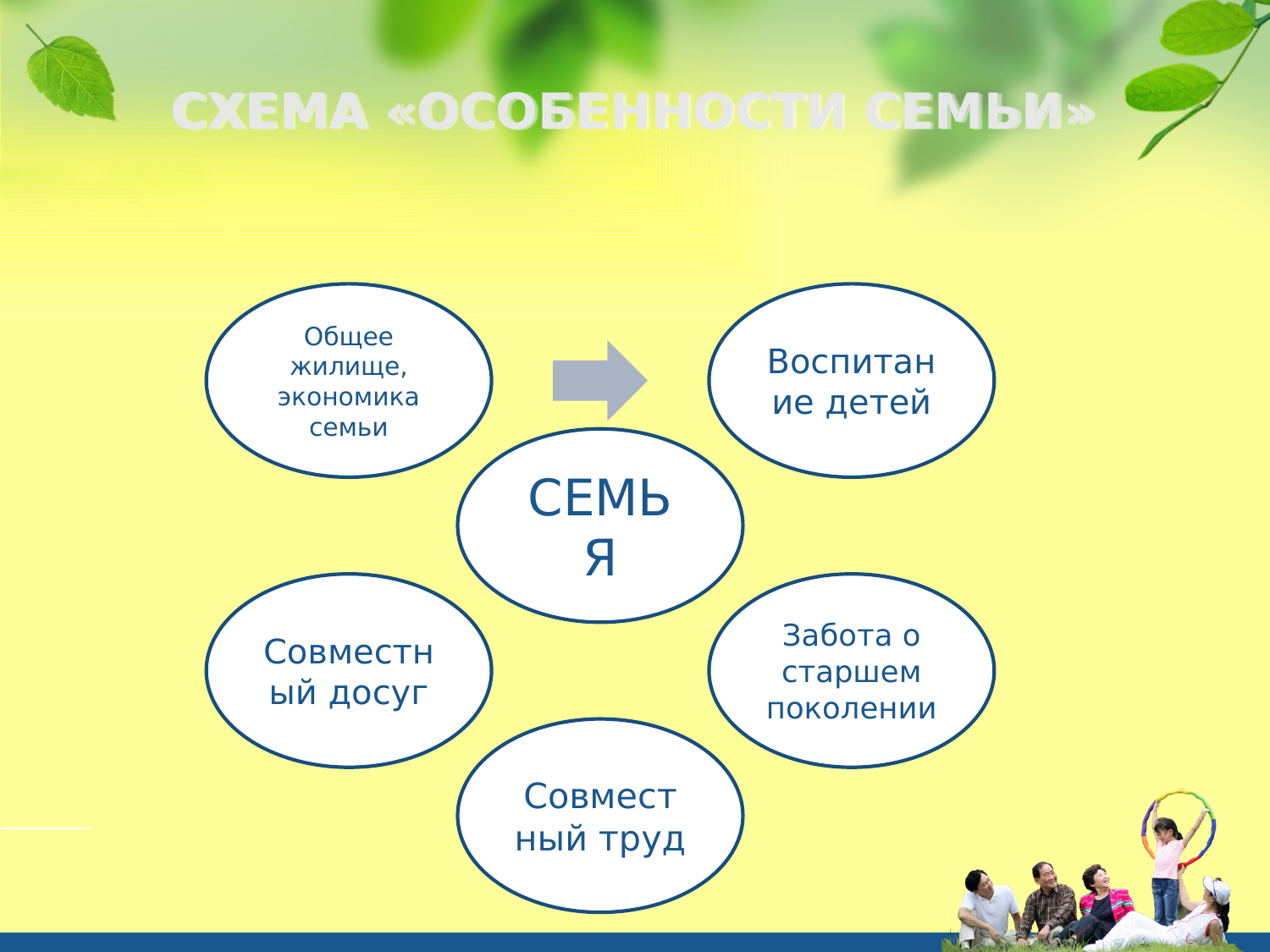

Схема «Особенности семьи»
СЕМЬЯ
Воспитание детей
Совместный труд
Совместный досуг
Общее жилище, экономика семьи
Забота о старшем поколении